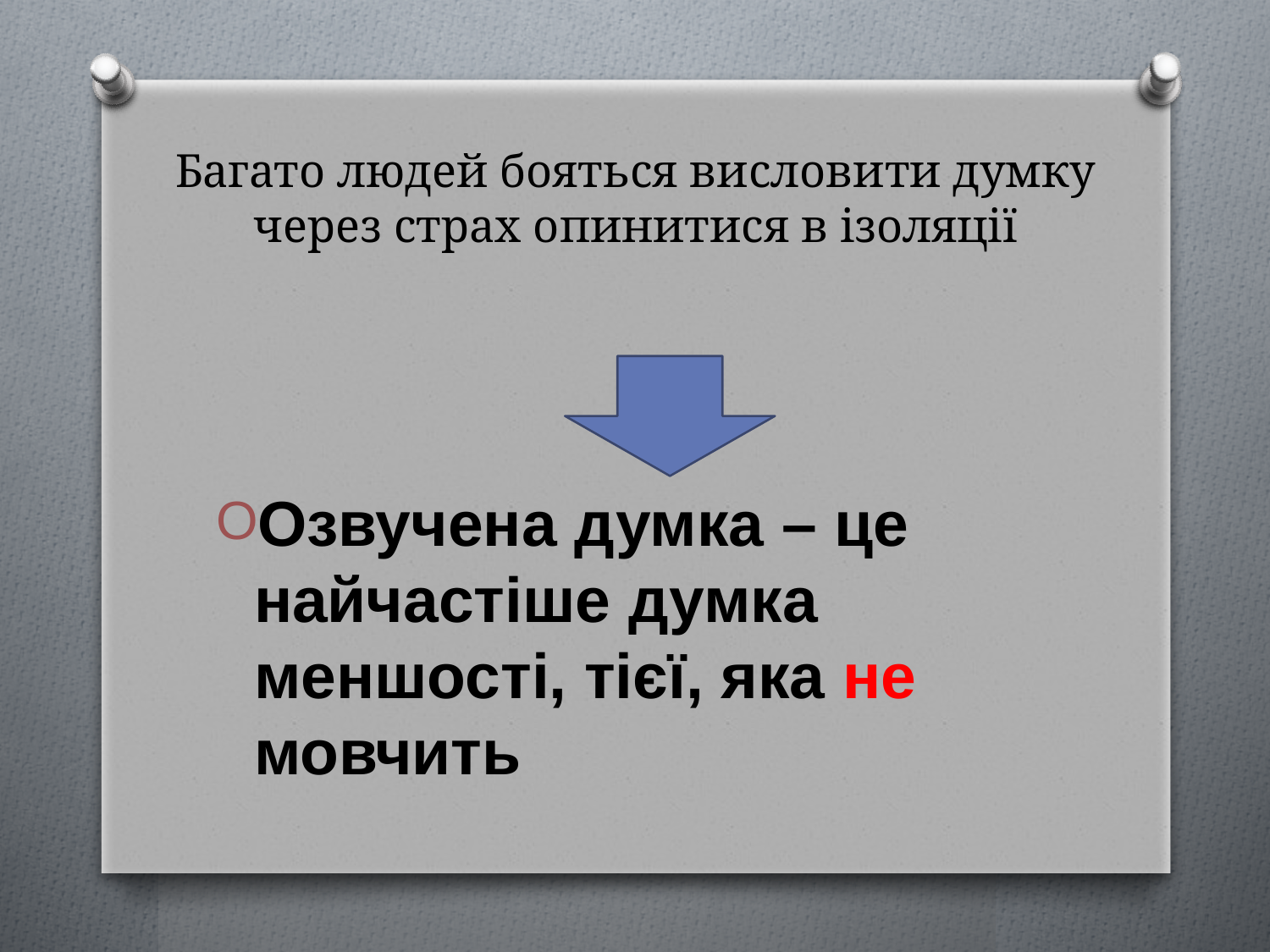

# Багато людей бояться висловити думку через страх опинитися в ізоляції

Озвучена думка – це найчастіше думка меншості, тієї, яка не мовчить